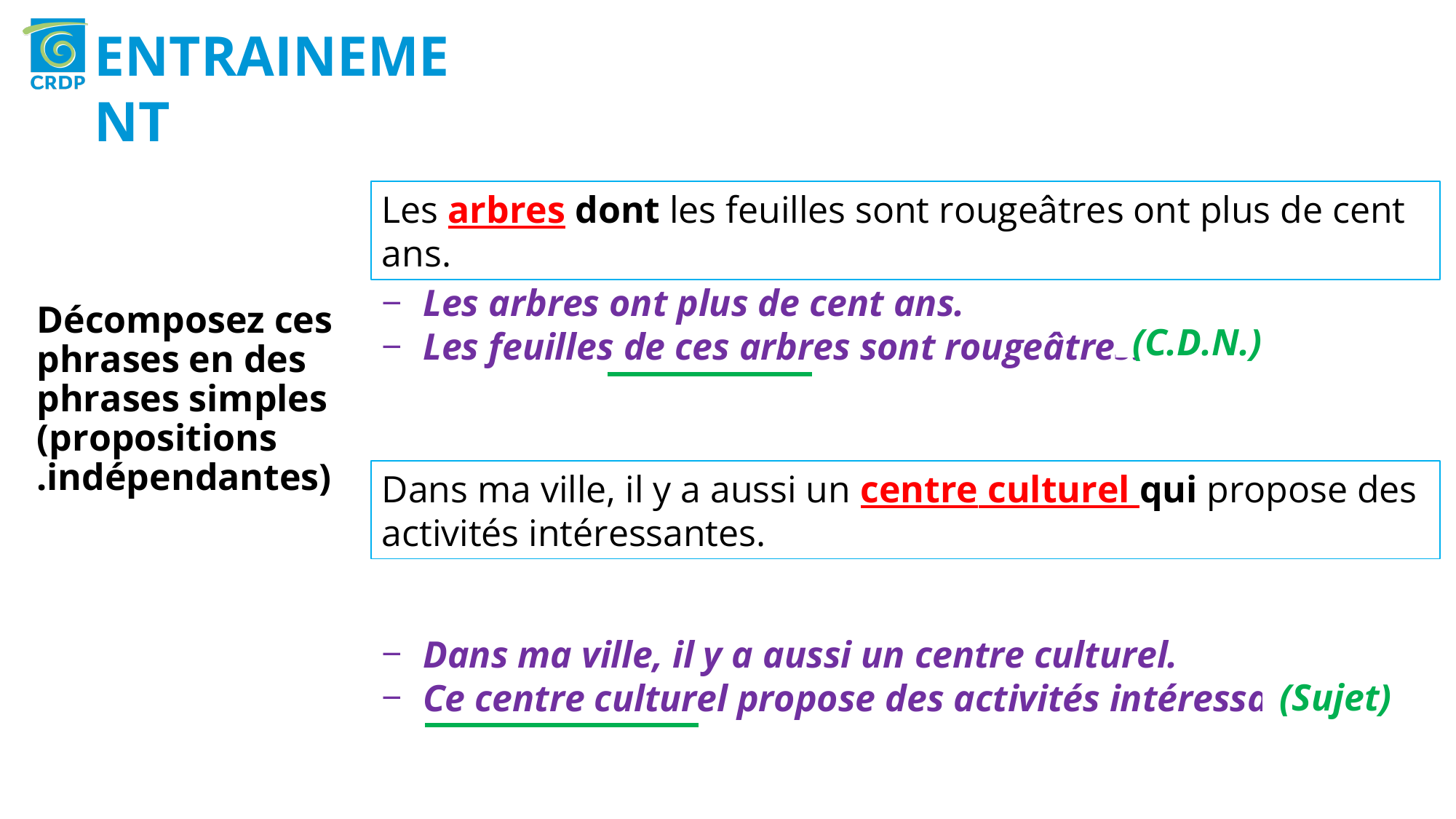

ENTRAINEMENT
Les arbres dont les feuilles sont rougeâtres ont plus de cent ans.
Les arbres ont plus de cent ans.
Les feuilles de ces arbres sont rougeâtres.
Décomposez ces phrases en des phrases simples (propositions indépendantes).
(C.D.N.)
Dans ma ville, il y a aussi un centre culturel qui propose des activités intéressantes.
Dans ma ville, il y a aussi un centre culturel.
Ce centre culturel propose des activités intéressantes.
(Sujet)